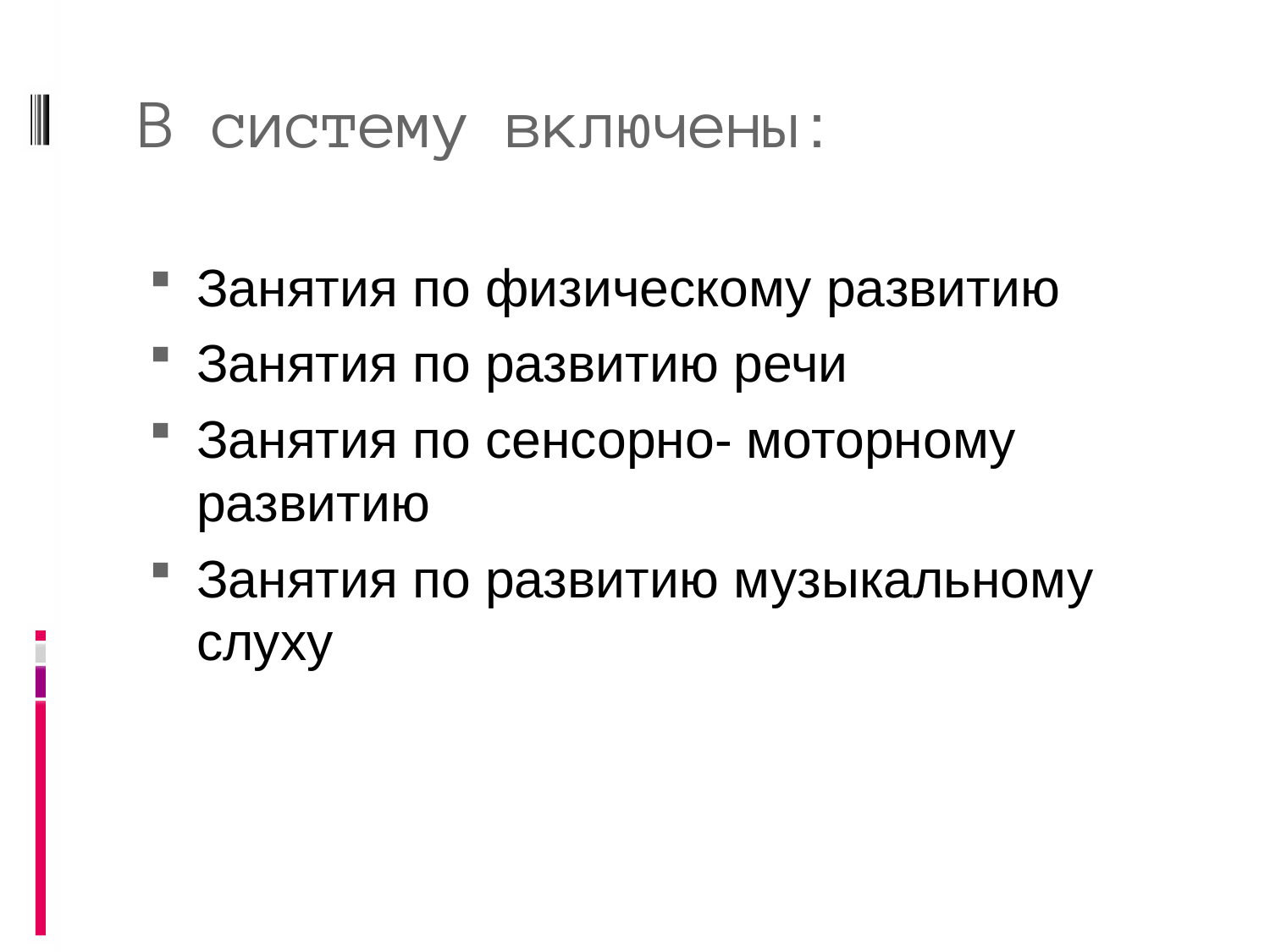

# В систему включены:
Занятия по физическому развитию
Занятия по развитию речи
Занятия по сенсорно- моторному развитию
Занятия по развитию музыкальному слуху